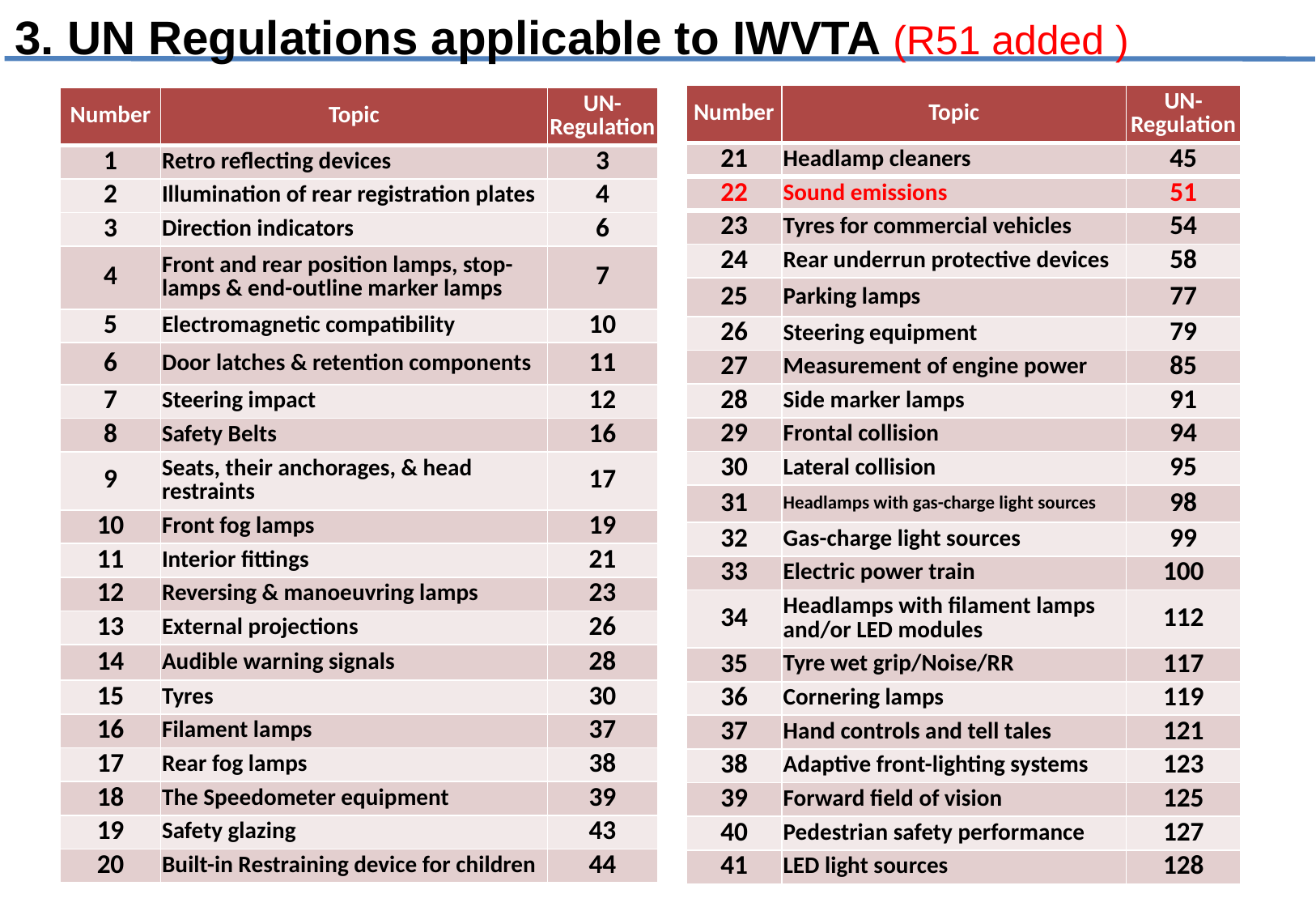

3. UN Regulations applicable to IWVTA (R51 added )

| Number | Topic | UN-Regulation |
| --- | --- | --- |
| 21 | Headlamp cleaners | 45 |
| 22 | Sound emissions | 51 |
| 23 | Tyres for commercial vehicles | 54 |
| 24 | Rear underrun protective devices | 58 |
| 25 | Parking lamps | 77 |
| 26 | Steering equipment | 79 |
| 27 | Measurement of engine power | 85 |
| 28 | Side marker lamps | 91 |
| 29 | Frontal collision | 94 |
| 30 | Lateral collision | 95 |
| 31 | Headlamps with gas-charge light sources | 98 |
| 32 | Gas-charge light sources | 99 |
| 33 | Electric power train | 100 |
| 34 | Headlamps with filament lamps and/or LED modules | 112 |
| 35 | Tyre wet grip/Noise/RR | 117 |
| 36 | Cornering lamps | 119 |
| 37 | Hand controls and tell tales | 121 |
| 38 | Adaptive front-lighting systems | 123 |
| 39 | Forward field of vision | 125 |
| 40 | Pedestrian safety performance | 127 |
| 41 | LED light sources | 128 |
| Number | Topic | UN-Regulation |
| --- | --- | --- |
| 1 | Retro reflecting devices | 3 |
| 2 | Illumination of rear registration plates | 4 |
| 3 | Direction indicators | 6 |
| 4 | Front and rear position lamps, stop-lamps & end-outline marker lamps | 7 |
| 5 | Electromagnetic compatibility | 10 |
| 6 | Door latches & retention components | 11 |
| 7 | Steering impact | 12 |
| 8 | Safety Belts | 16 |
| 9 | Seats, their anchorages, & head restraints | 17 |
| 10 | Front fog lamps | 19 |
| 11 | Interior fittings | 21 |
| 12 | Reversing & manoeuvring lamps | 23 |
| 13 | External projections | 26 |
| 14 | Audible warning signals | 28 |
| 15 | Tyres | 30 |
| 16 | Filament lamps | 37 |
| 17 | Rear fog lamps | 38 |
| 18 | The Speedometer equipment | 39 |
| 19 | Safety glazing | 43 |
| 20 | Built-in Restraining device for children | 44 |
5